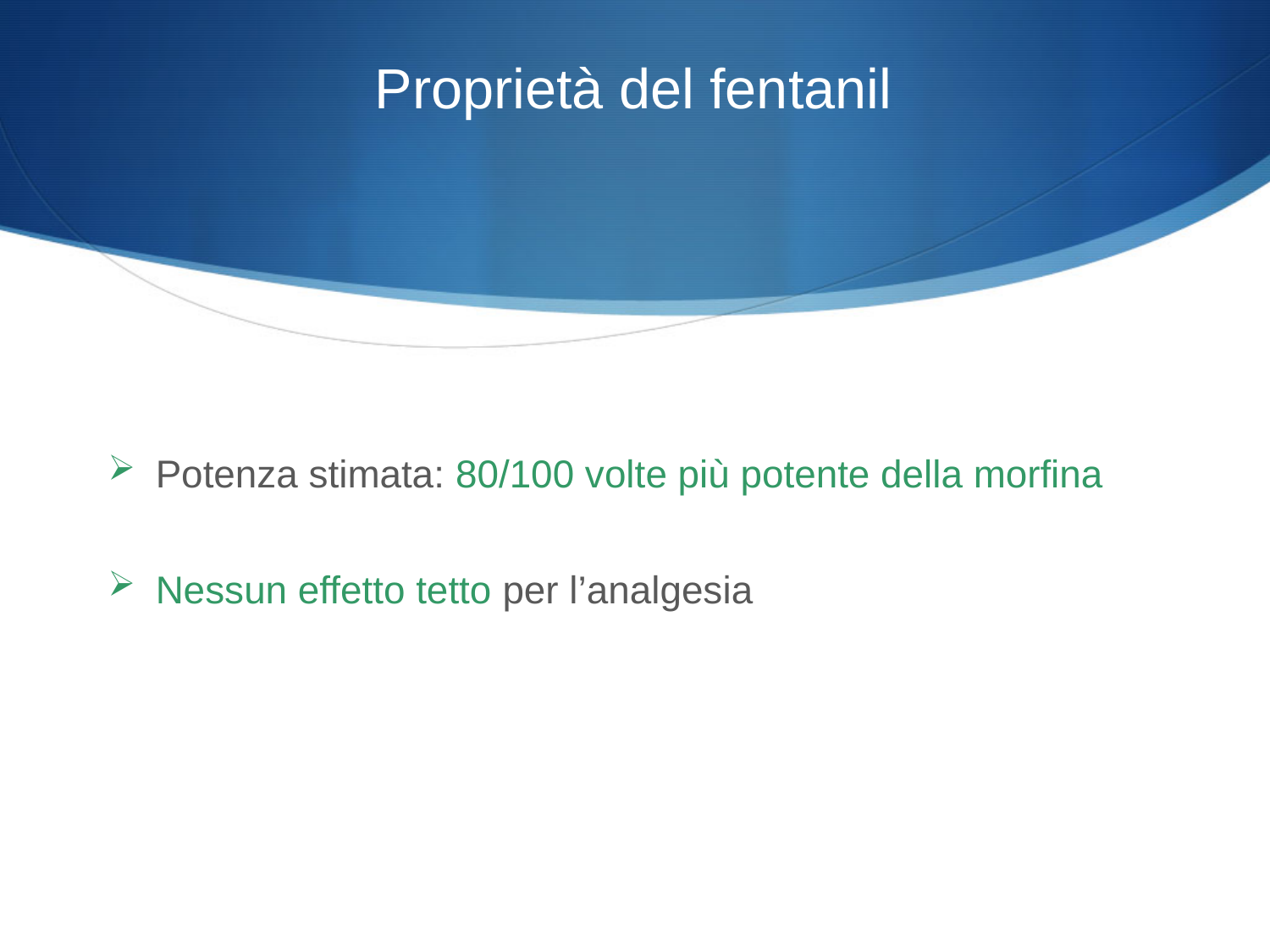

Proprietà del fentanil
Potenza stimata: 80/100 volte più potente della morfina

Nessun effetto tetto per l’analgesia